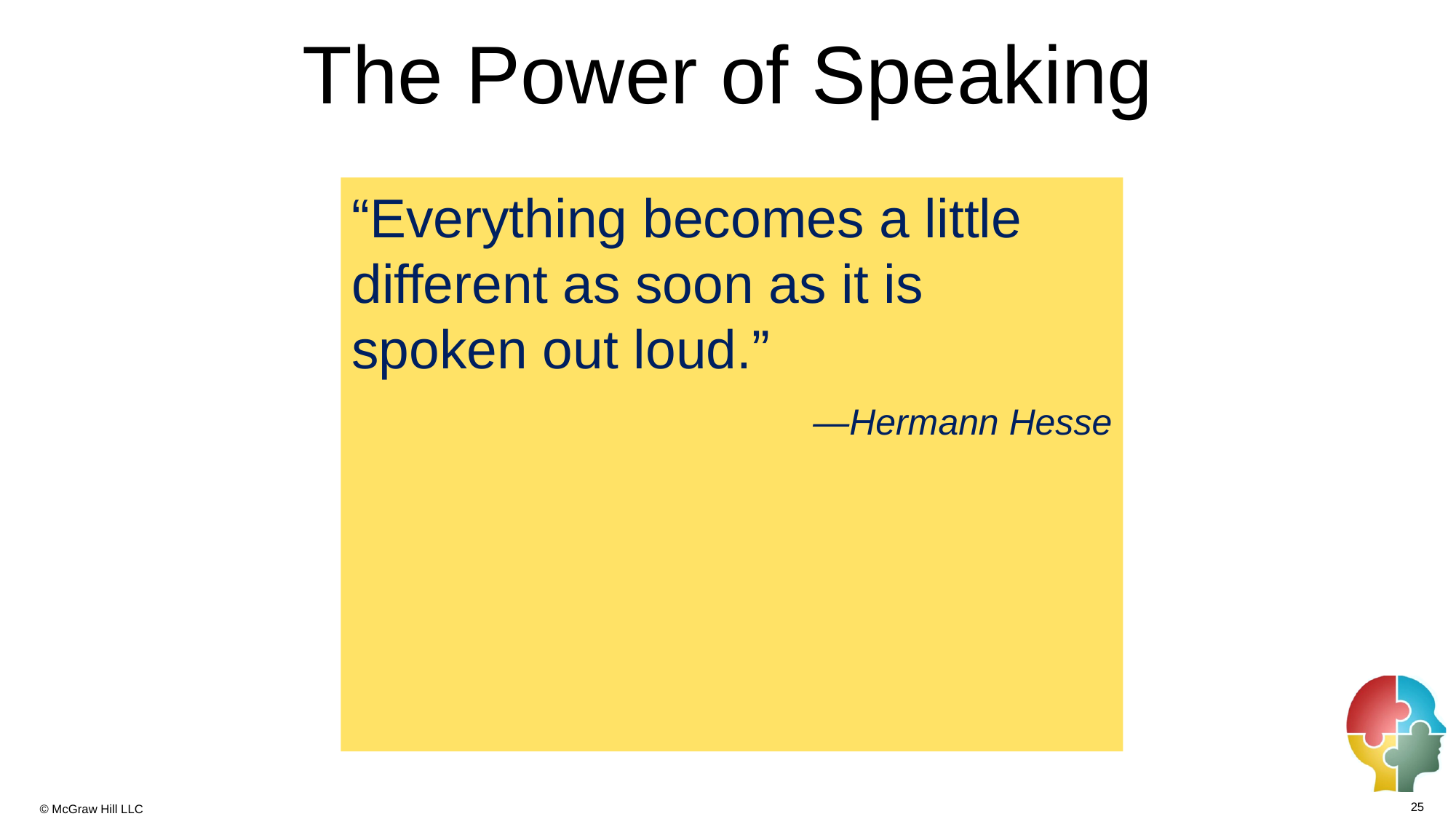

# The Power of Speaking
“Everything becomes a little different as soon as it is spoken out loud.”
—Hermann Hesse
25